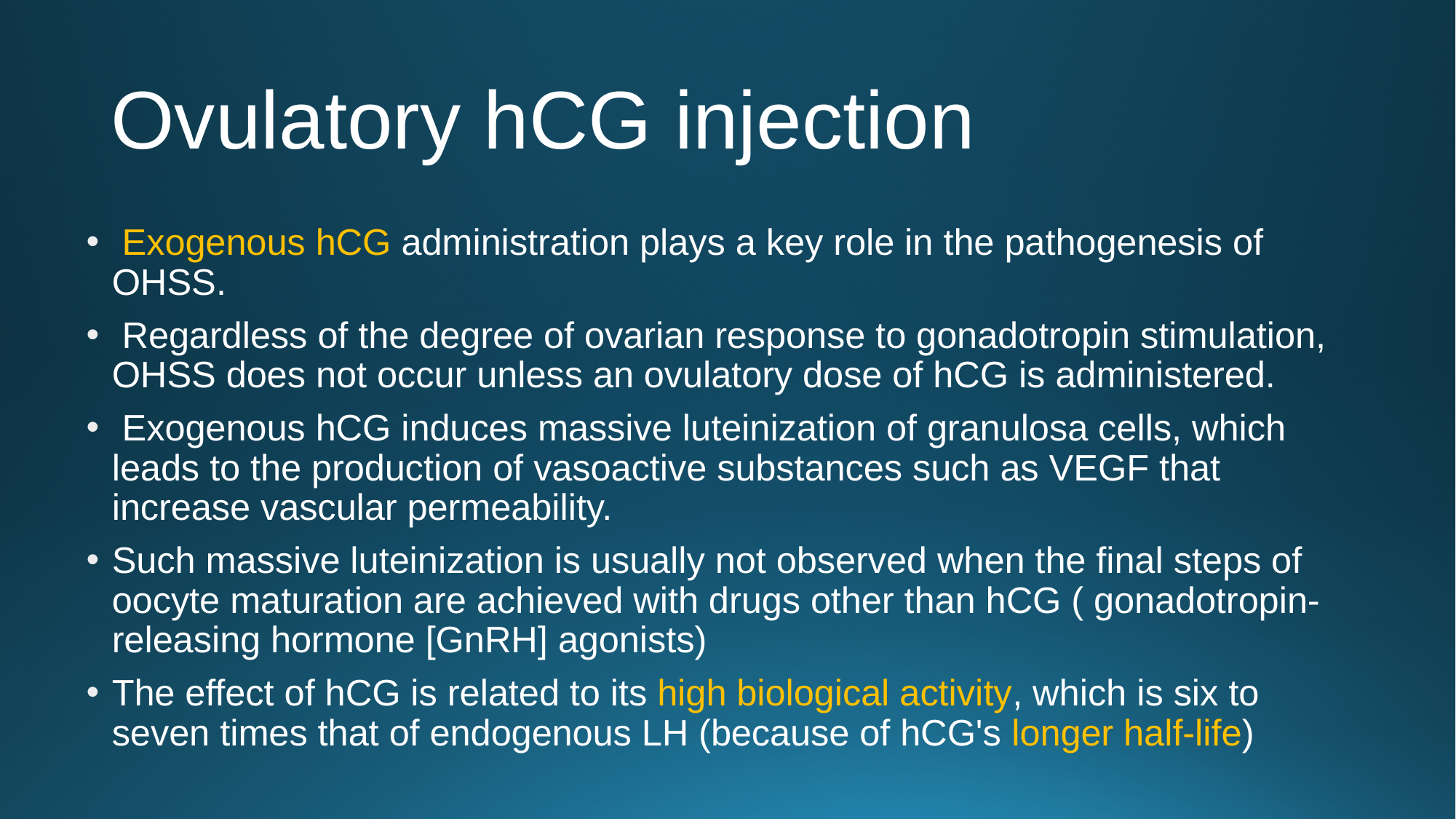

# Ovulatory hCG injection
 Exogenous hCG administration plays a key role in the pathogenesis of OHSS.
 Regardless of the degree of ovarian response to gonadotropin stimulation, OHSS does not occur unless an ovulatory dose of hCG is administered.
 Exogenous hCG induces massive luteinization of granulosa cells, which leads to the production of vasoactive substances such as VEGF that increase vascular permeability.
Such massive luteinization is usually not observed when the final steps of oocyte maturation are achieved with drugs other than hCG ( gonadotropin-releasing hormone [GnRH] agonists)
The effect of hCG is related to its high biological activity, which is six to seven times that of endogenous LH (because of hCG's longer half-life)